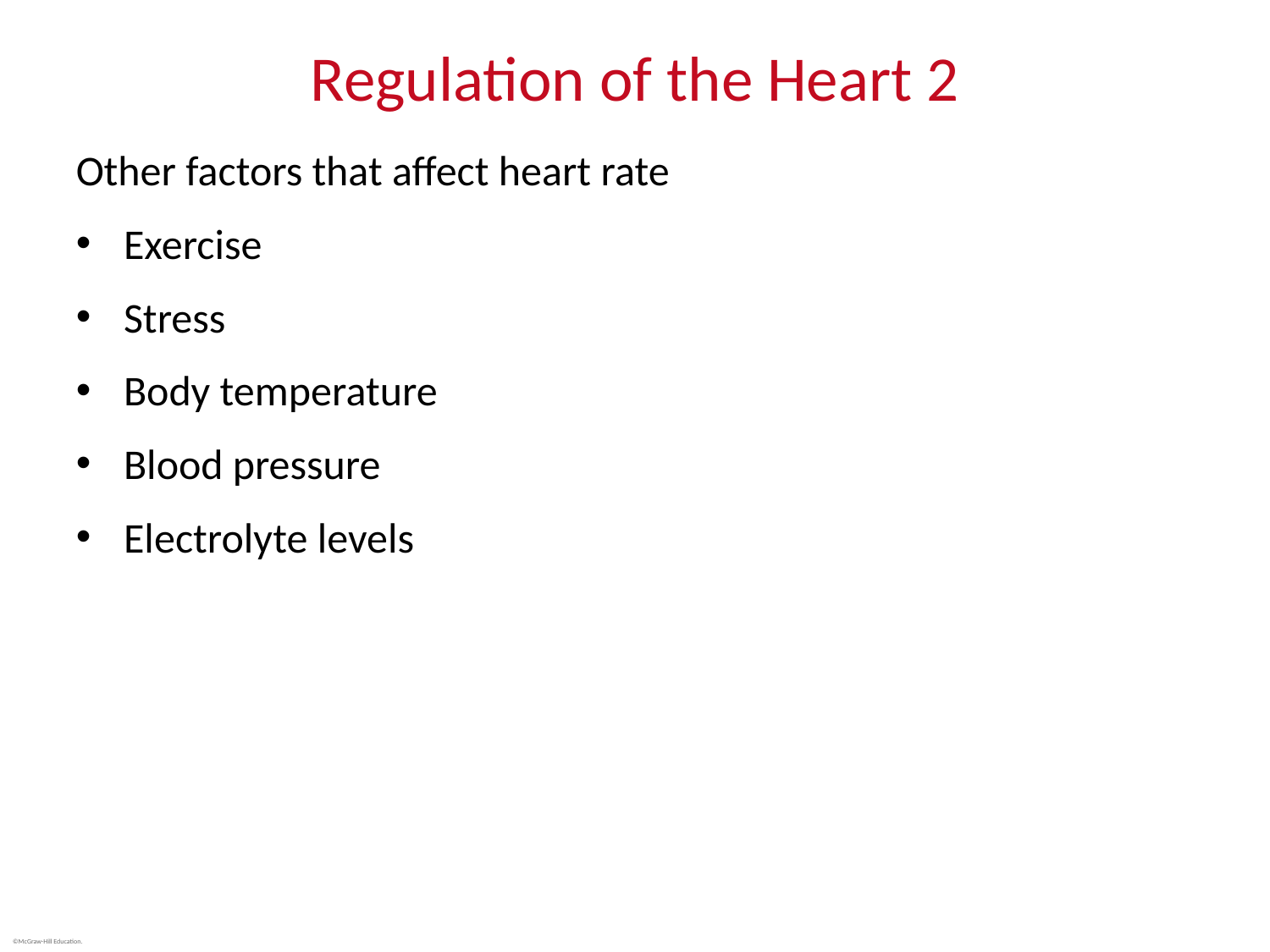

# Regulation of the Heart 2
Other factors that affect heart rate
Exercise
Stress
Body temperature
Blood pressure
Electrolyte levels